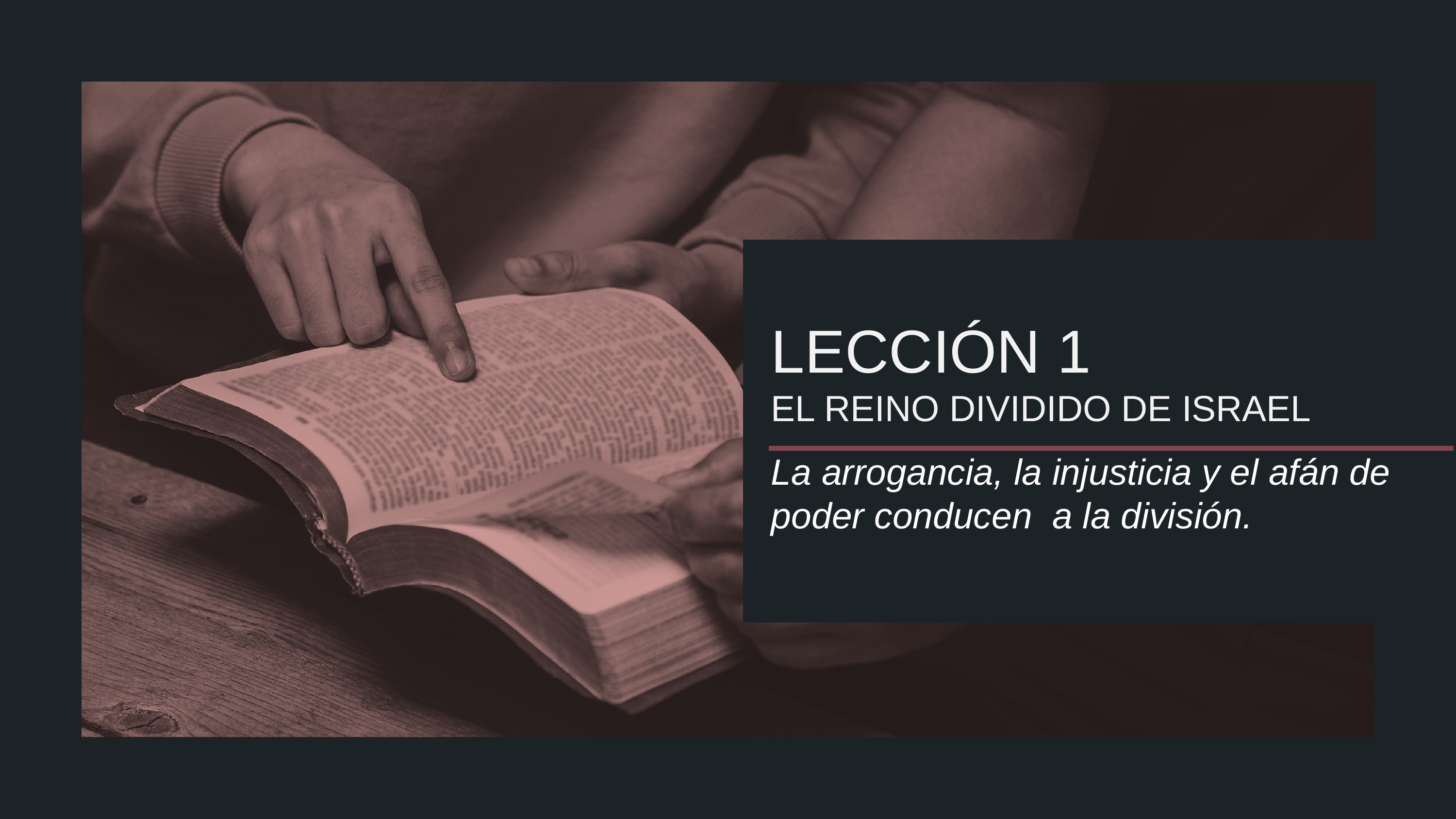

LECCIÓN 1
EL REINO DIVIDIDO DE ISRAEL
La arrogancia, la injusticia y el afán de poder conducen  a la división.